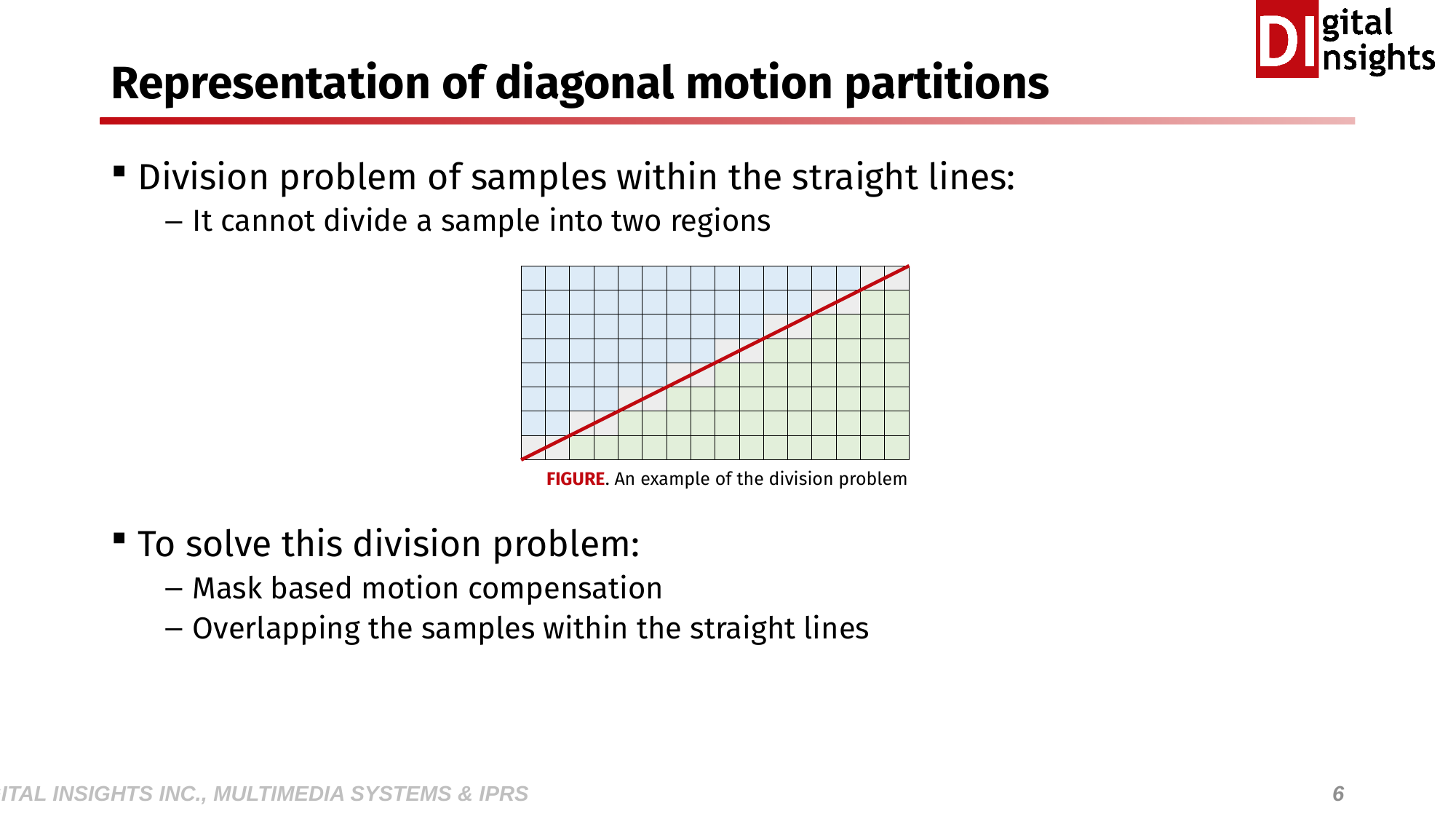

# Representation of diagonal motion partitions
Division problem of samples within the straight lines:
It cannot divide a sample into two regions

To solve this division problem:
Mask based motion compensation
Overlapping the samples within the straight lines
|  |  |  |  |  |  |  |  |  |  |  |  |  |  |  |  |
| --- | --- | --- | --- | --- | --- | --- | --- | --- | --- | --- | --- | --- | --- | --- | --- |
|  |  |  |  |  |  |  |  |  |  |  |  |  |  |  |  |
|  |  |  |  |  |  |  |  |  |  |  |  |  |  |  |  |
|  |  |  |  |  |  |  |  |  |  |  |  |  |  |  |  |
|  |  |  |  |  |  |  |  |  |  |  |  |  |  |  |  |
|  |  |  |  |  |  |  |  |  |  |  |  |  |  |  |  |
|  |  |  |  |  |  |  |  |  |  |  |  |  |  |  |  |
|  |  |  |  |  |  |  |  |  |  |  |  |  |  |  |  |
FIGURE. An example of the division problem
6